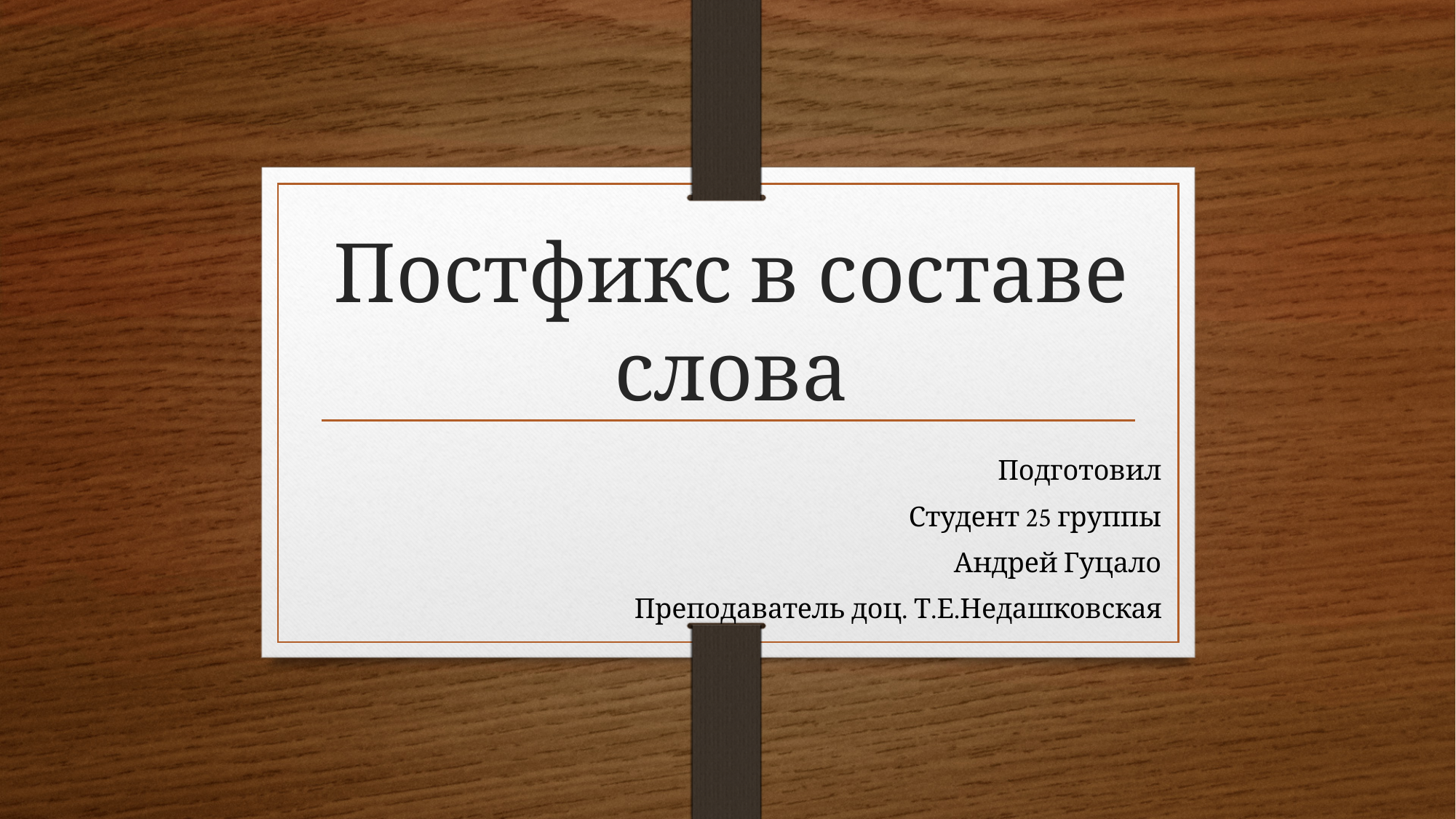

# Постфикс в составе слова
Подготовил
Студент 25 группы
Андрей Гуцало
Преподаватель доц. Т.Е.Недашковская